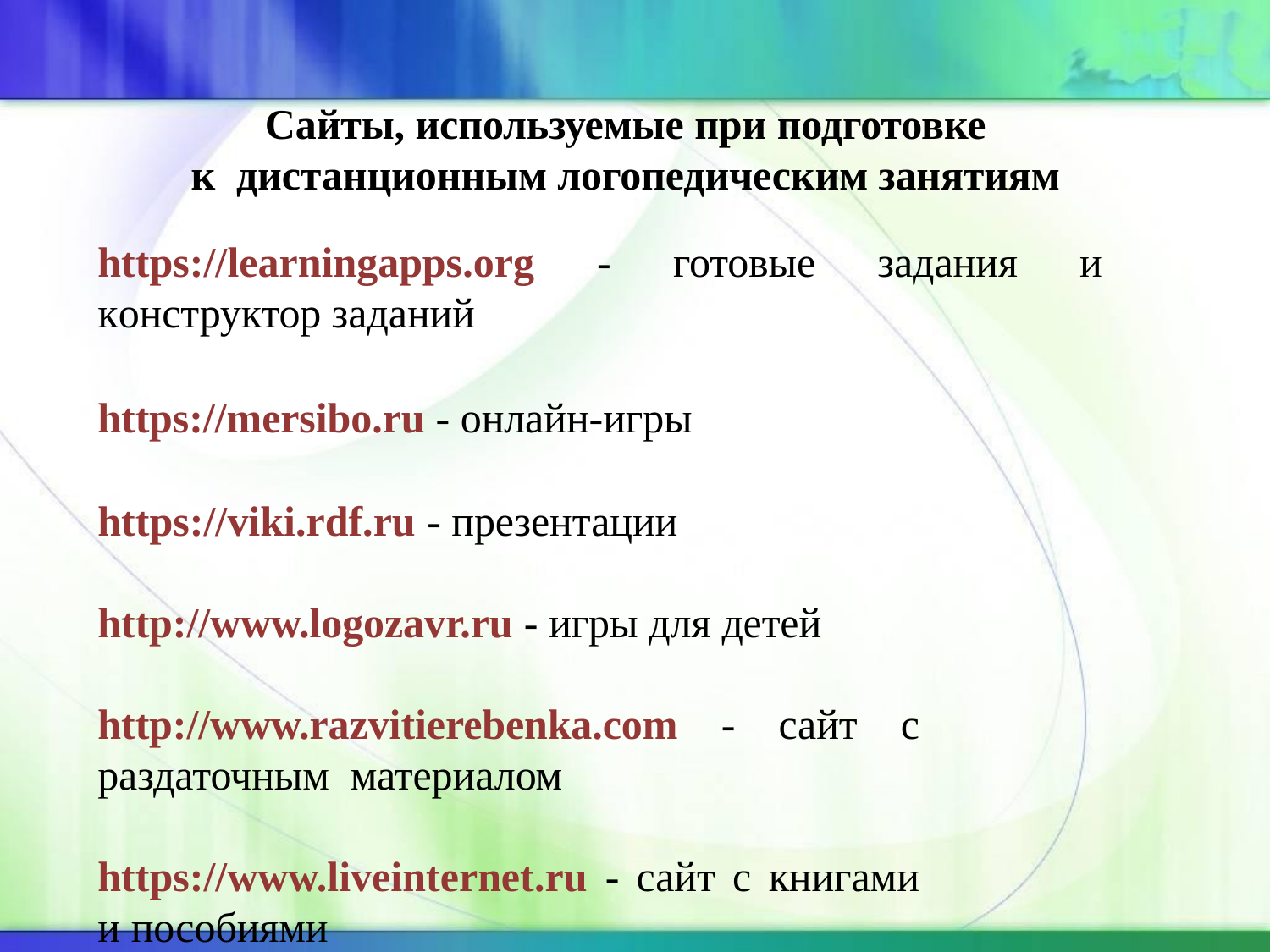

Сайты, используемые при подготовке
к  дистанционным логопедическим занятиям
https://learningapps.org - готовые задания и конструктор заданий

https://mersibo.ru - онлайн-игры

https://viki.rdf.ru - презентации

http://www.logozavr.ru - игры для детей

http://www.razvitierebenka.com - сайт с раздаточным  материалом

https://www.liveinternet.ru - сайт с книгами и пособиями